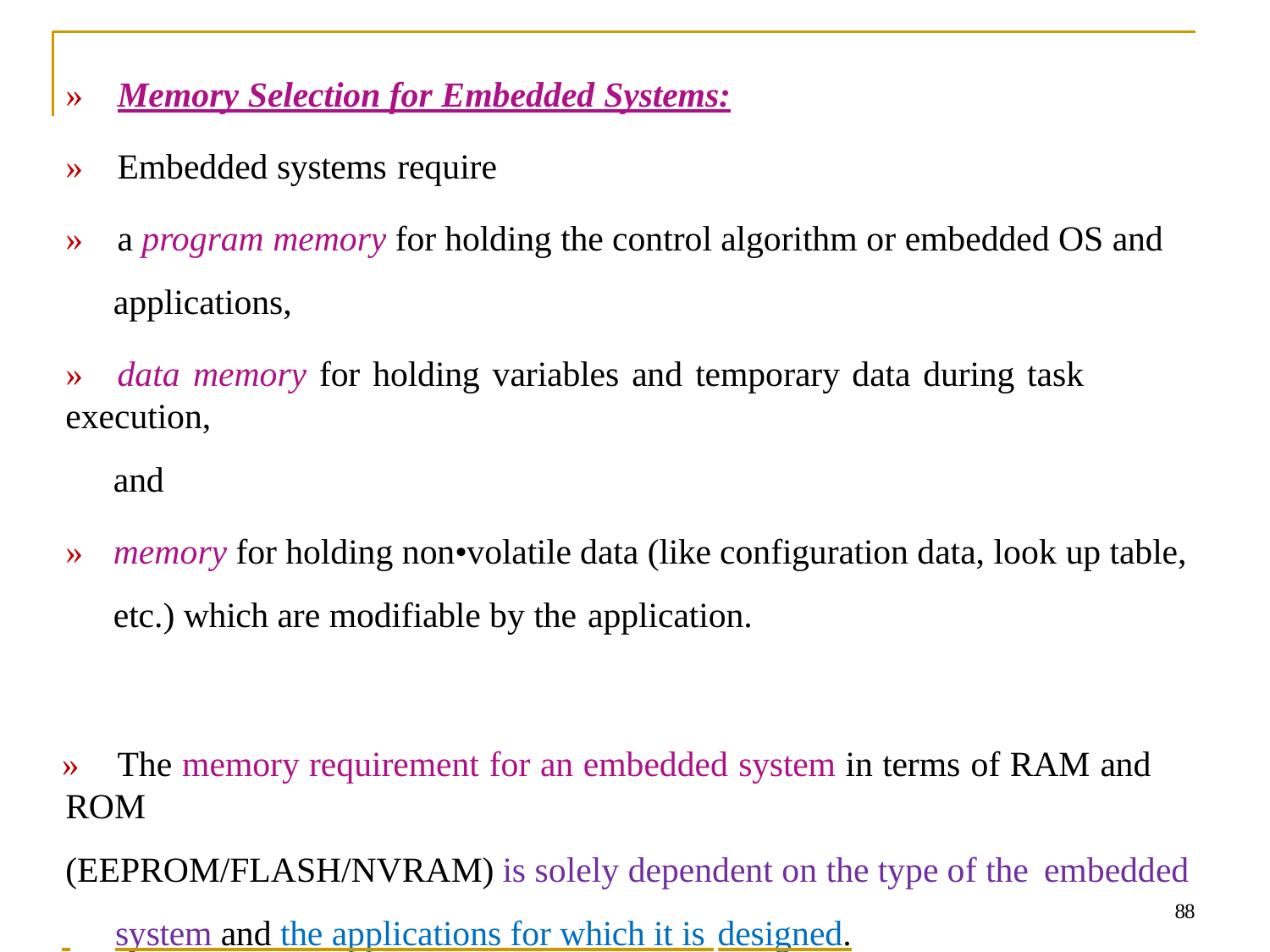

»	Memory Selection for Embedded Systems:
»	Embedded systems require
»	a program memory for holding the control algorithm or embedded OS and
applications,
»	data memory for holding variables and temporary data during task execution,
and
»	memory for holding non•volatile data (like configuration data, look up table,  etc.) which are modifiable by the application.

»	The memory requirement for an embedded system in terms of RAM and ROM
(EEPROM/FLASH/NVRAM) is solely dependent on the type of the embedded
 	system and the applications for which it is designed.
88